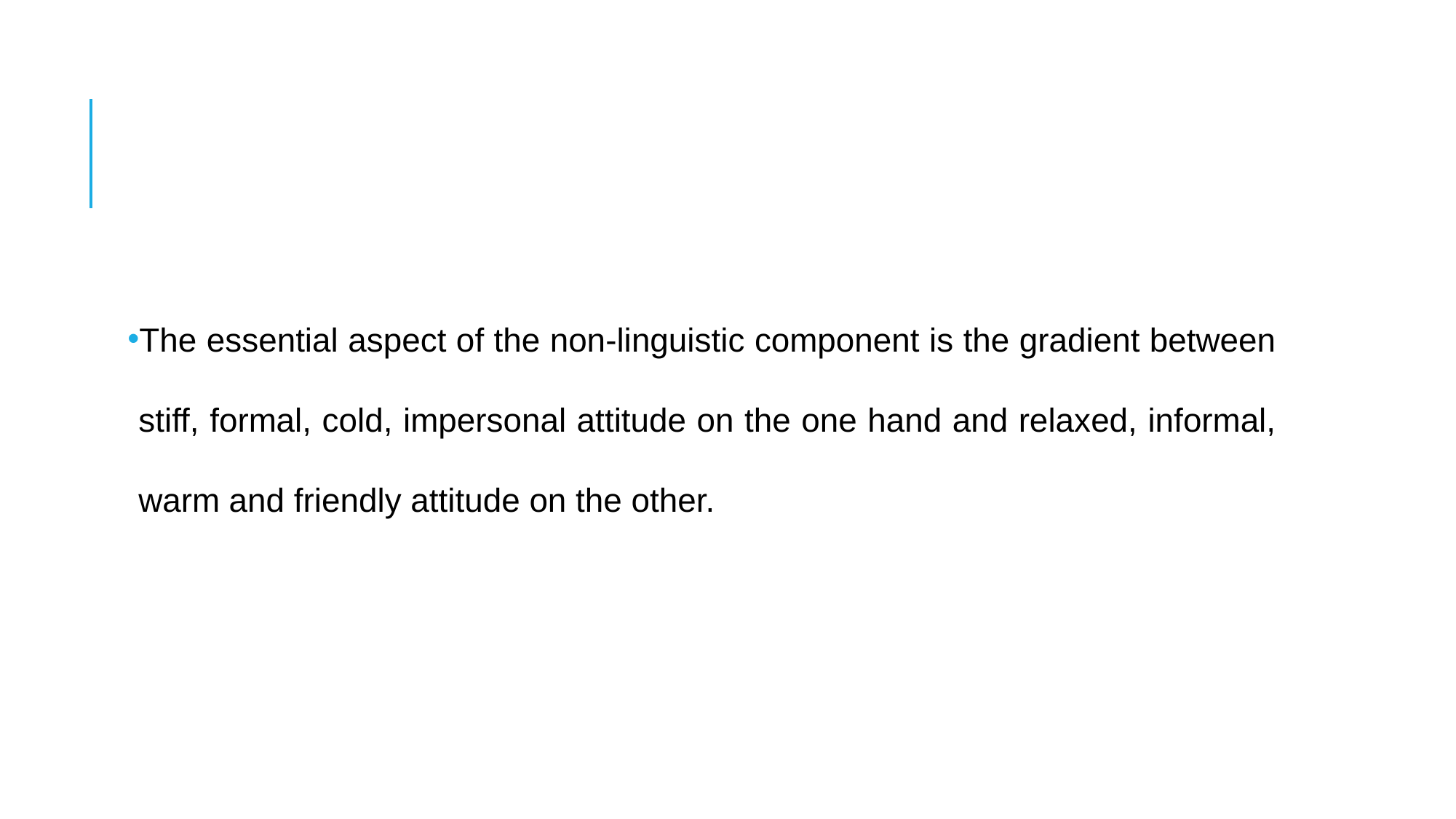

#
The essential aspect of the non-linguistic component is the gradient between stiff, formal, cold, impersonal attitude on the one hand and relaxed, informal, warm and friendly attitude on the other.